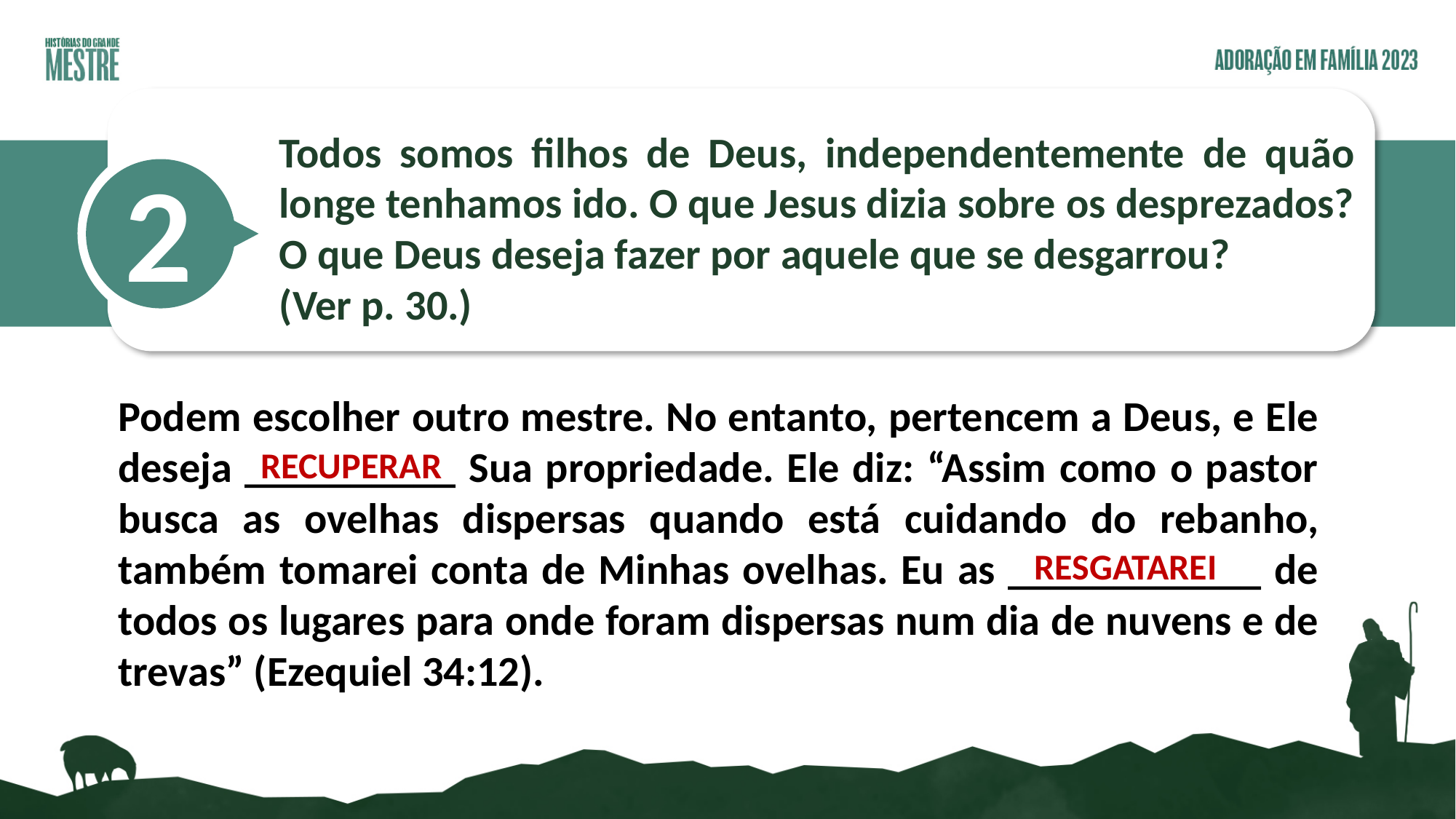

2

Todos somos filhos de Deus, independentemente de quão longe tenhamos ido. O que Jesus dizia sobre os desprezados? O que Deus deseja fazer por aquele que se desgarrou?
(Ver p. 30.)
Podem escolher outro mestre. No entanto, pertencem a Deus, e Ele deseja __________ Sua propriedade. Ele diz: “Assim como o pastor busca as ovelhas dispersas quando está cuidando do rebanho, também tomarei conta de Minhas ovelhas. Eu as ____________ de todos os lugares para onde foram dispersas num dia de nuvens e de trevas” (Ezequiel 34:12).
RECUPERAR
RESGATAREI